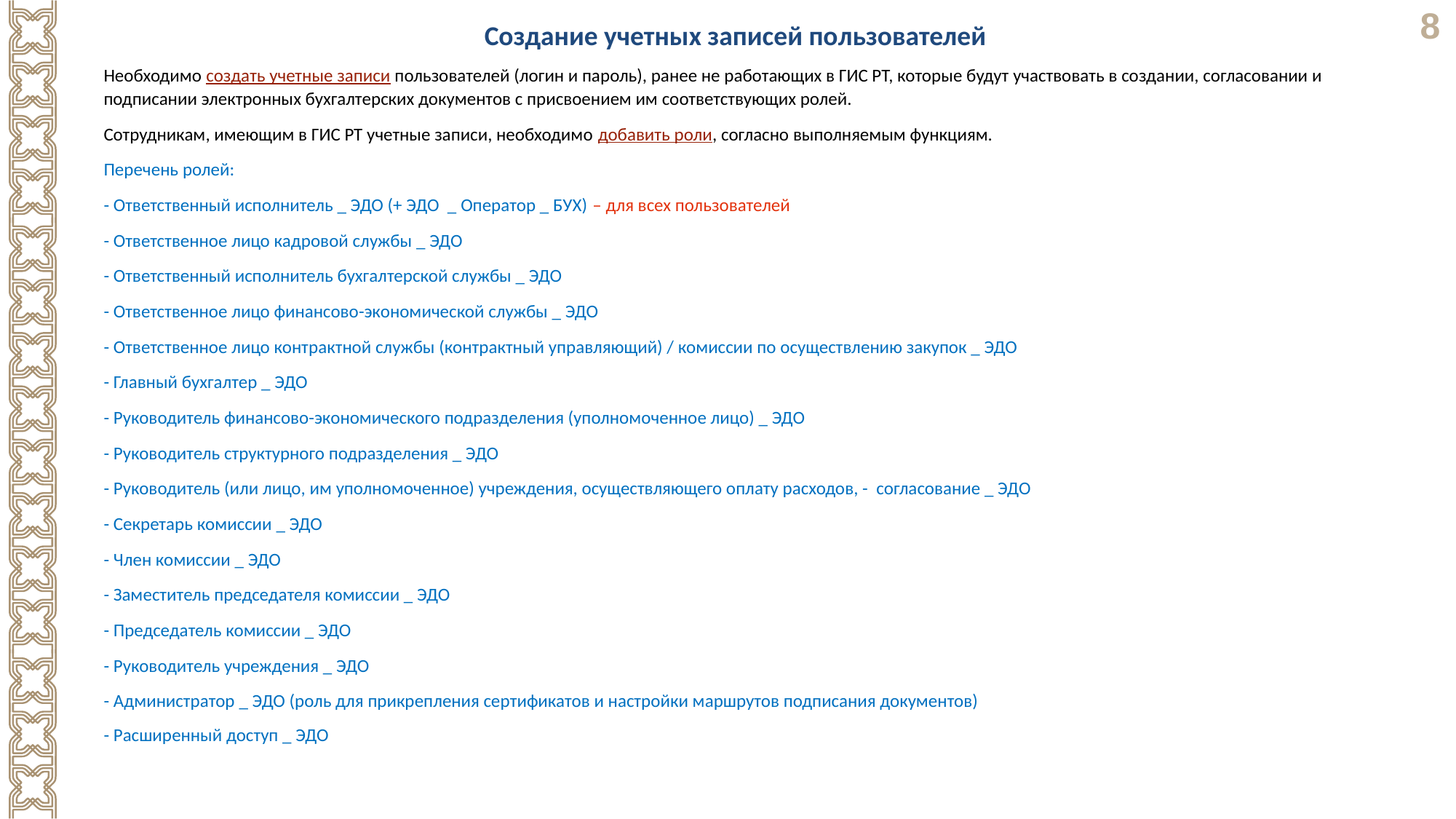

Создание учетных записей пользователей
Необходимо создать учетные записи пользователей (логин и пароль), ранее не работающих в ГИС РТ, которые будут участвовать в создании, согласовании и подписании электронных бухгалтерских документов с присвоением им соответствующих ролей.
Сотрудникам, имеющим в ГИС РТ учетные записи, необходимо добавить роли, согласно выполняемым функциям.
Перечень ролей:
- Ответственный исполнитель _ ЭДО (+ ЭДО  _ Оператор _ БУХ) – для всех пользователей
- Ответственное лицо кадровой службы _ ЭДО
- Ответственный исполнитель бухгалтерской службы _ ЭДО
- Ответственное лицо финансово-экономической службы _ ЭДО
- Ответственное лицо контрактной службы (контрактный управляющий) / комиссии по осуществлению закупок _ ЭДО
- Главный бухгалтер _ ЭДО
- Руководитель финансово-экономического подразделения (уполномоченное лицо) _ ЭДО
- Руководитель структурного подразделения _ ЭДО
- Руководитель (или лицо, им уполномоченное) учреждения, осуществляющего оплату расходов, -  согласование _ ЭДО
- Секретарь комиссии _ ЭДО
- Член комиссии _ ЭДО
- Заместитель председателя комиссии _ ЭДО
- Председатель комиссии _ ЭДО
- Руководитель учреждения _ ЭДО
- Администратор _ ЭДО (роль для прикрепления сертификатов и настройки маршрутов подписания документов)
- Расширенный доступ _ ЭДО